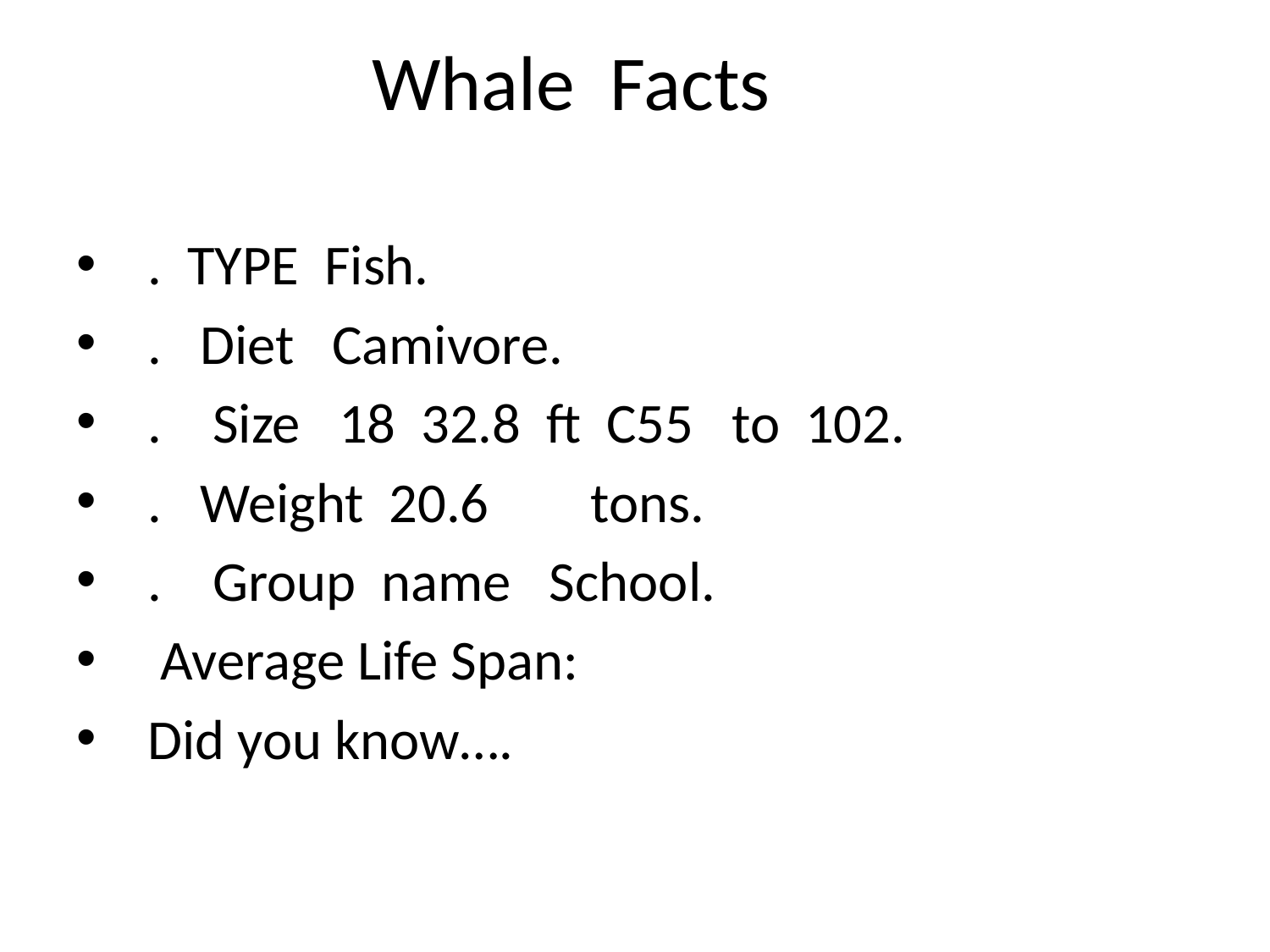

# Whale  Facts
.  TYPE  Fish.
.   Diet   Camivore.
.    Size   18  32.8  ft  C55   to  102.
.   Weight  20.6        tons.
.    Group  name   School.
 Average Life Span:
Did you know….